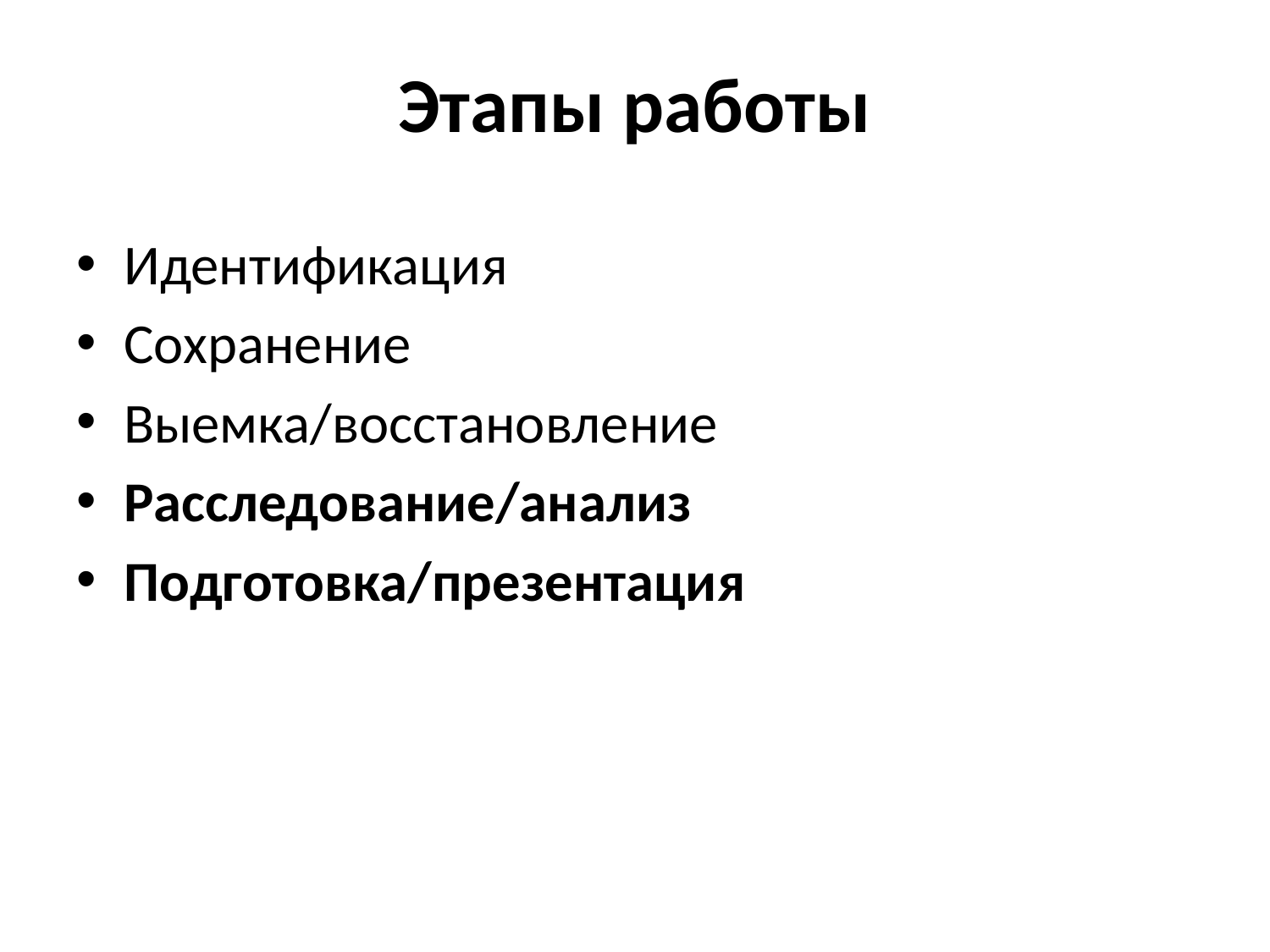

# Этапы работы
Идентификация
Сохранение
Выемка/восстановление
Расследование/анализ
Подготовка/презентация